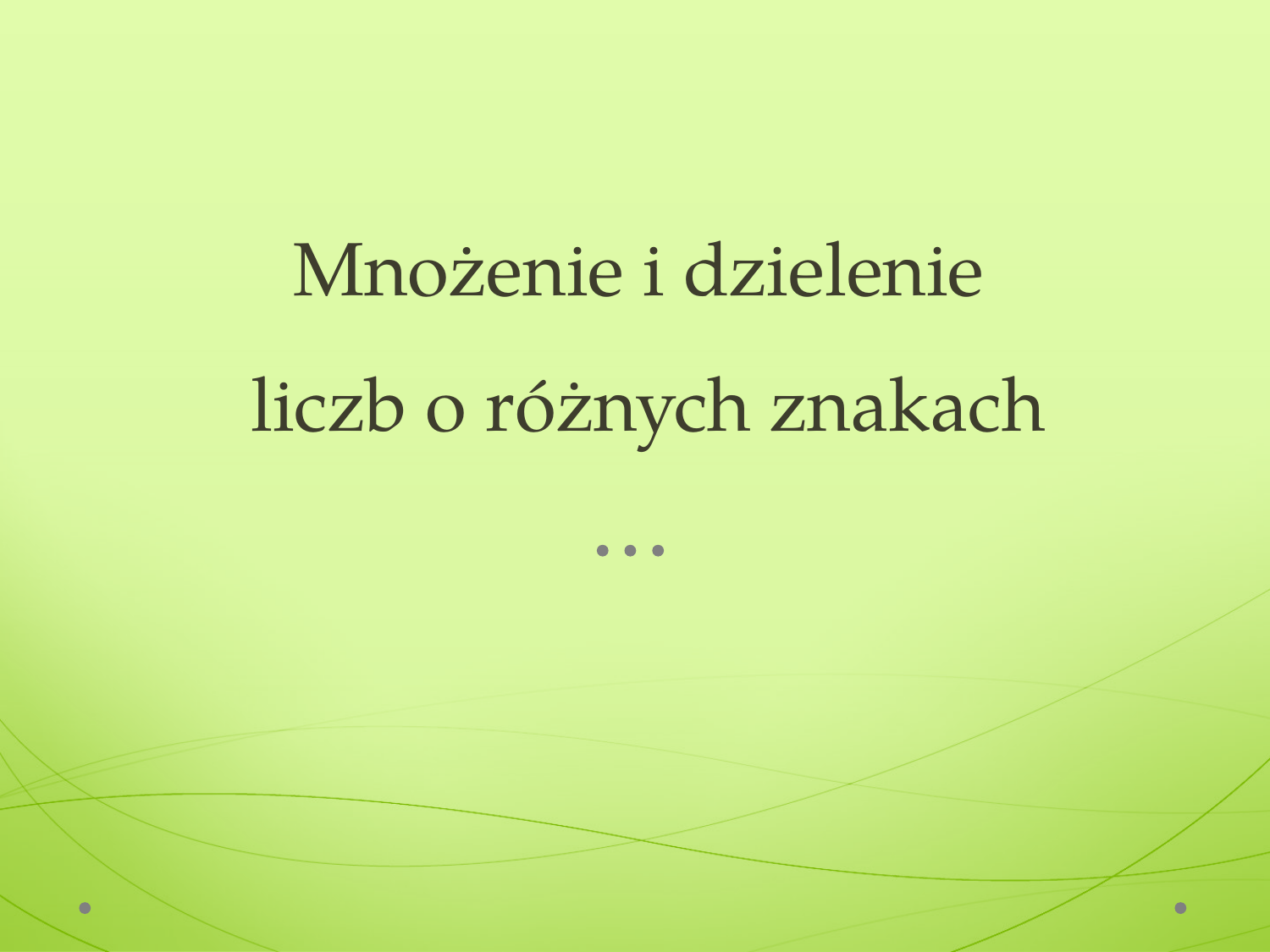

# Mnożenie i dzielenie liczb o różnych znakach